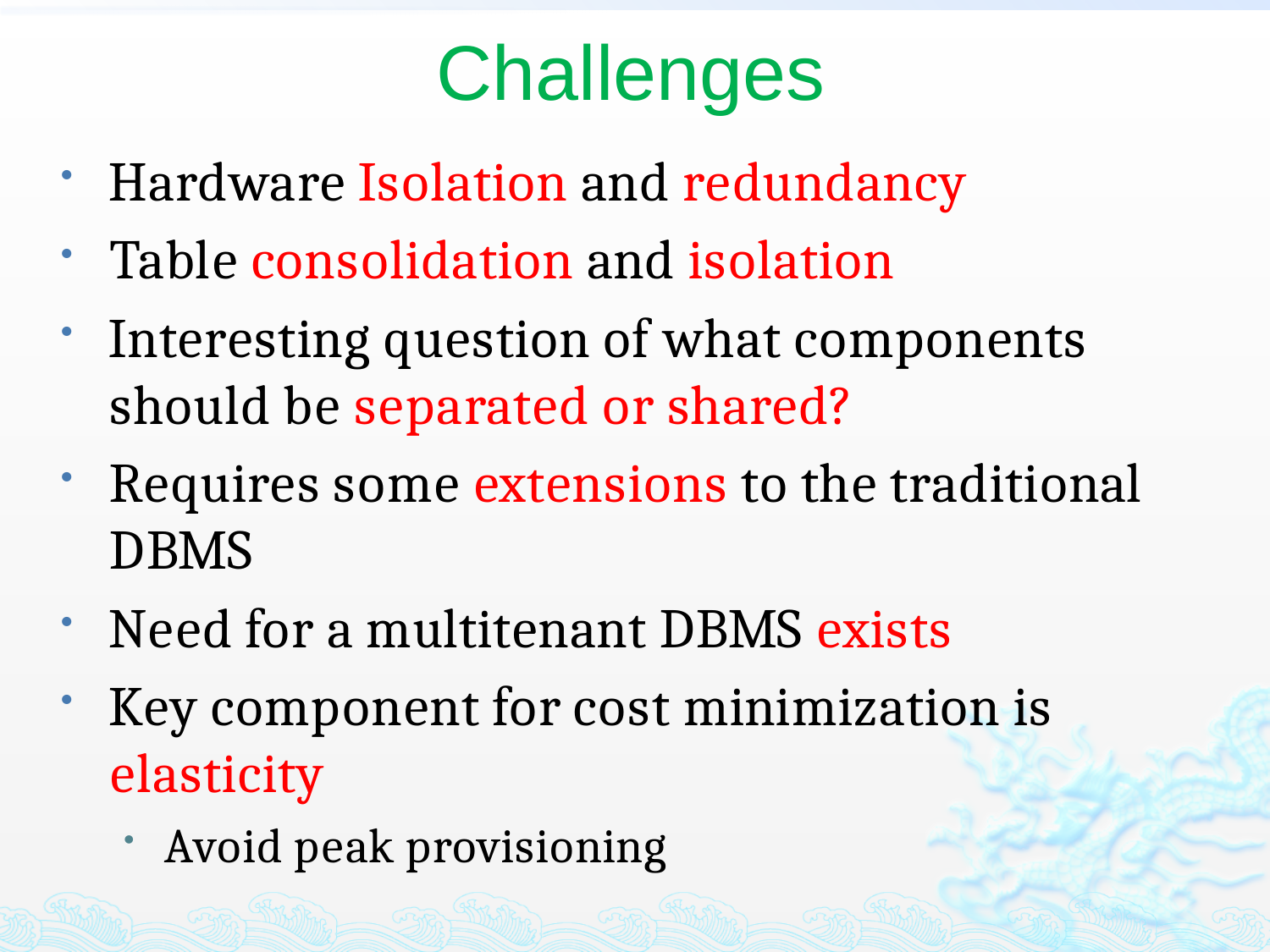

# Challenges
Hardware Isolation and redundancy
Table consolidation and isolation
Interesting question of what components should be separated or shared?
Requires some extensions to the traditional DBMS
Need for a multitenant DBMS exists
Key component for cost minimization is elasticity
Avoid peak provisioning